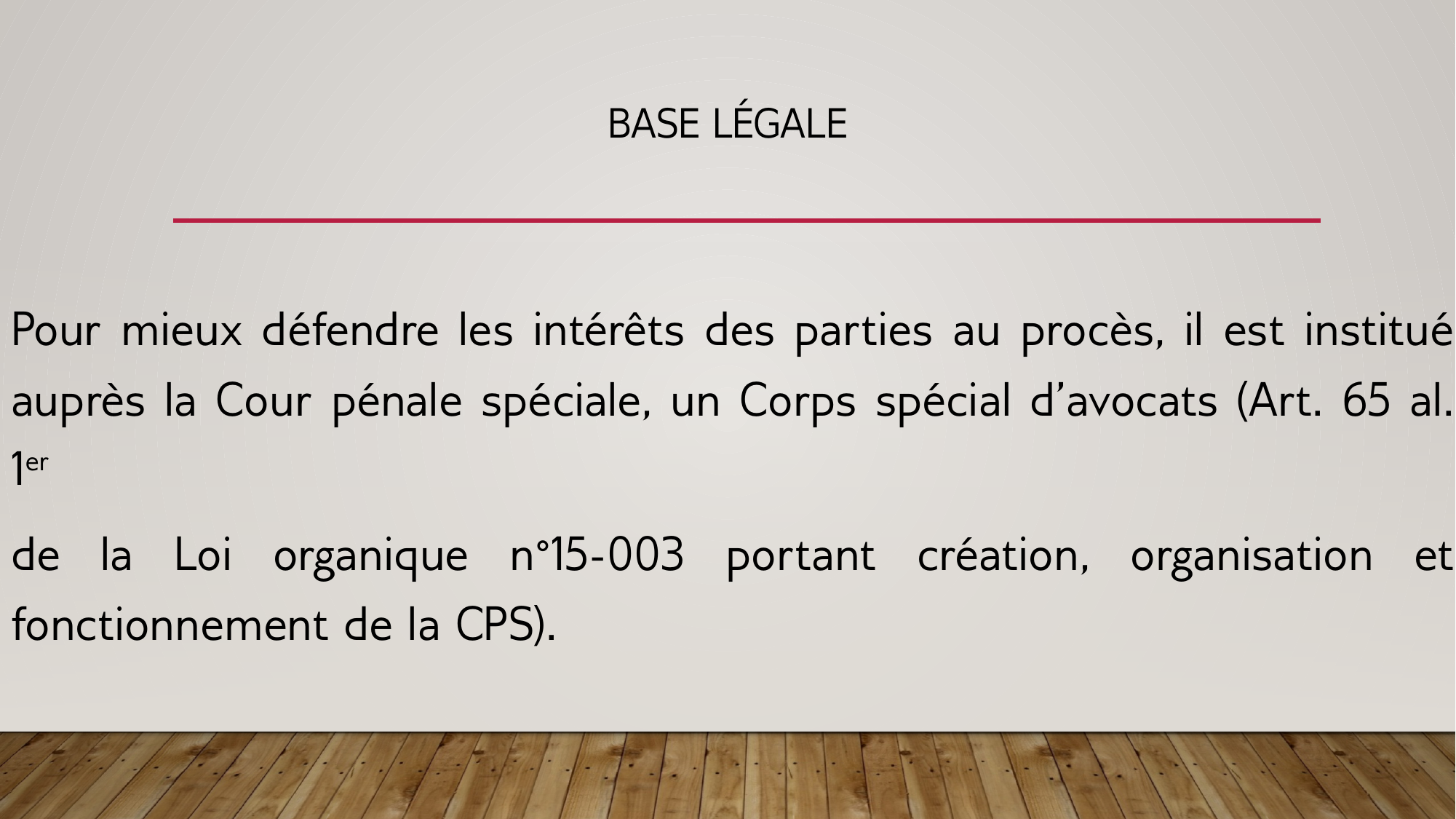

# Base LÉGALE

Pour mieux défendre les intérêts des parties au procès, il est institué auprès la Cour pénale spéciale, un Corps spécial d’avocats (Art. 65 al. 1er
de la Loi organique n°15-003 portant création, organisation et fonctionnement de la CPS).